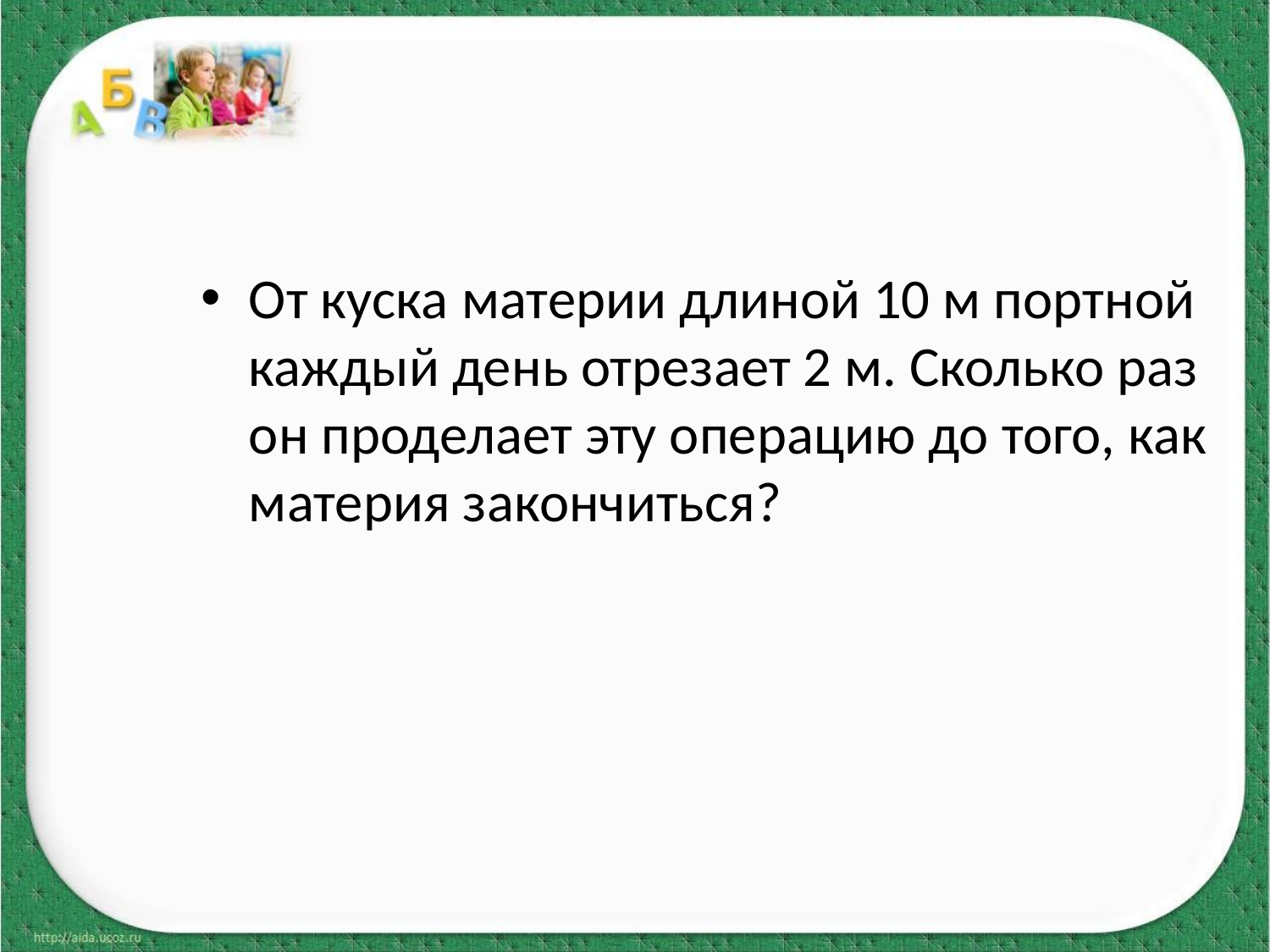

От куска материи длиной 10 м портной каждый день отрезает 2 м. Сколько раз он проделает эту операцию до того, как материя закончиться?